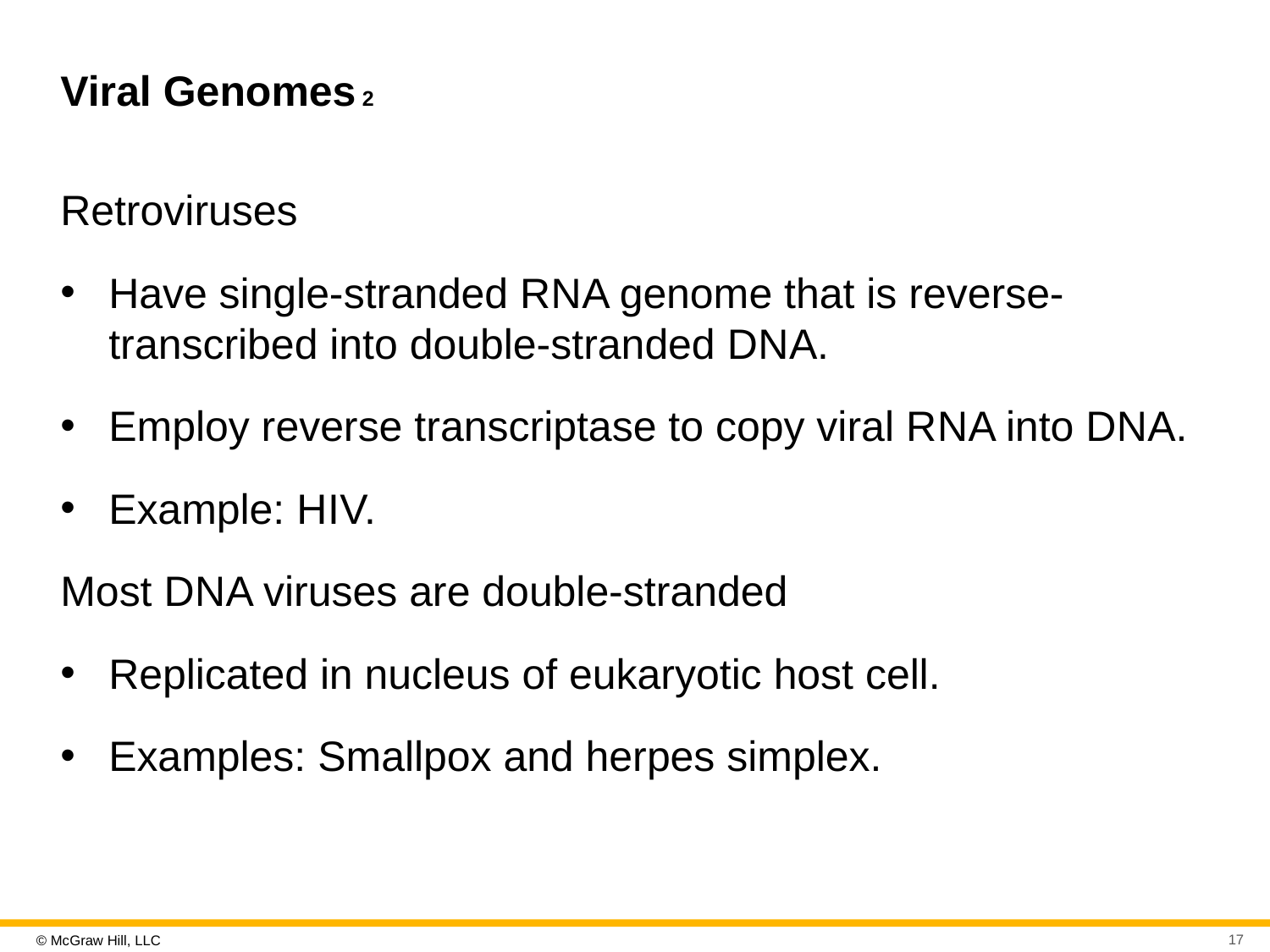

# Viral Genomes 2
Retroviruses
Have single-stranded R N A genome that is reverse-transcribed into double-stranded D N A.
Employ reverse transcriptase to copy viral R N A into D N A.
Example: H I V.
Most D N A viruses are double-stranded
Replicated in nucleus of eukaryotic host cell.
Examples: Smallpox and herpes simplex.
17